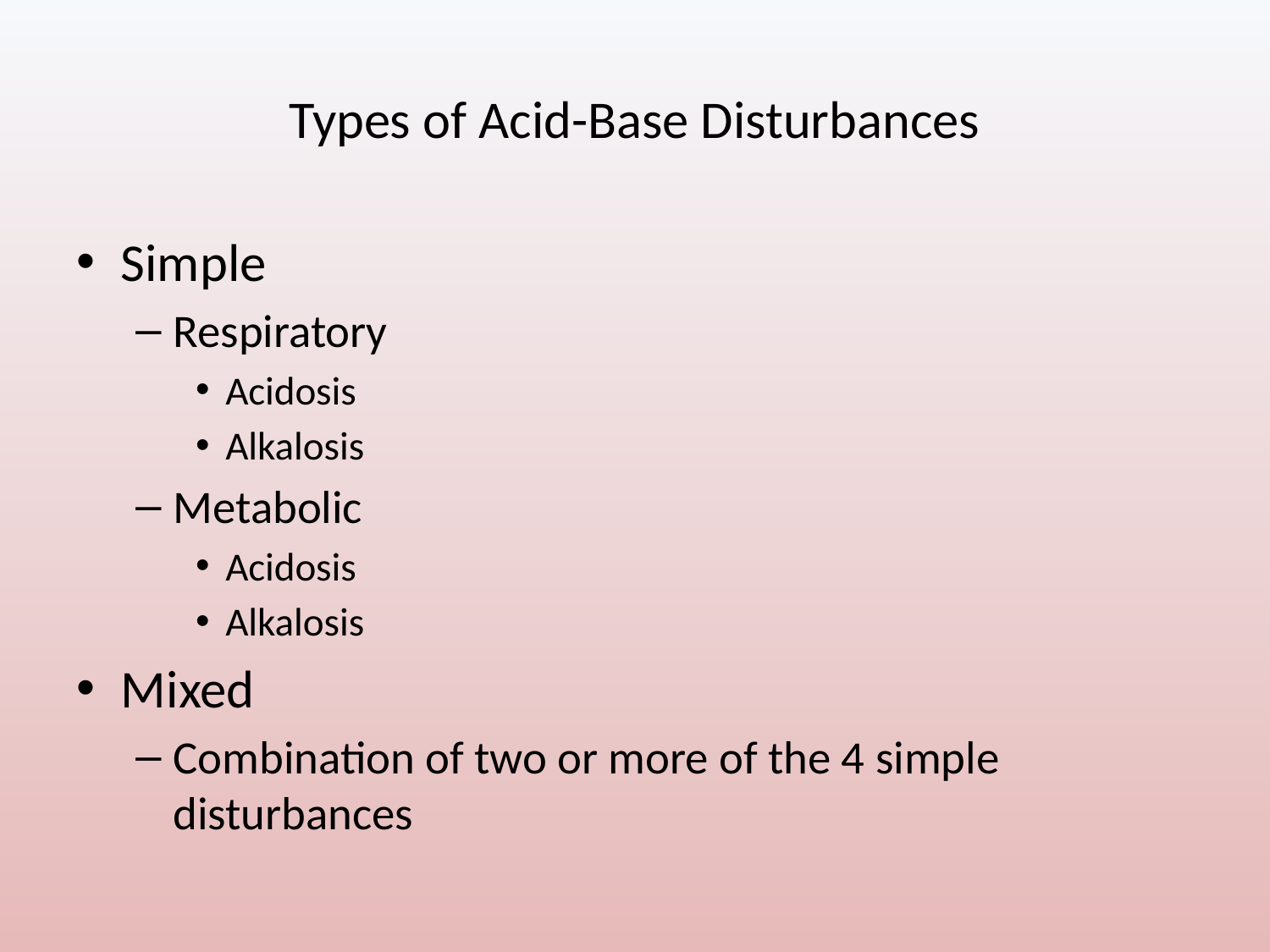

# Types of Acid-Base Disturbances
Simple
Respiratory
Acidosis
Alkalosis
Metabolic
Acidosis
Alkalosis
Mixed
Combination of two or more of the 4 simple disturbances